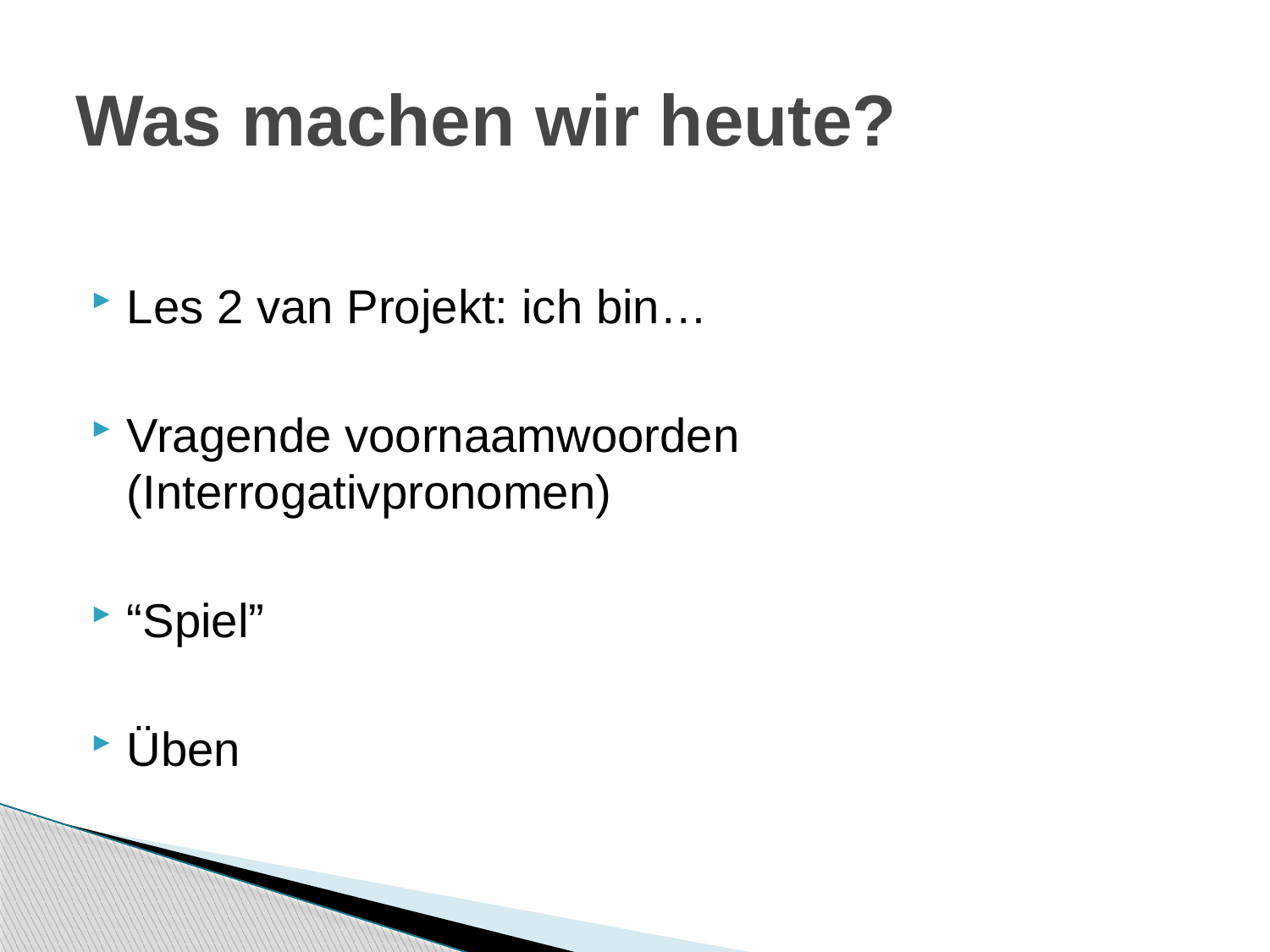

# Was machen wir heute?

Les 2 van Projekt: ich bin…

Vragende voornaamwoorden (Interrogativpronomen)

“Spiel”

Üben